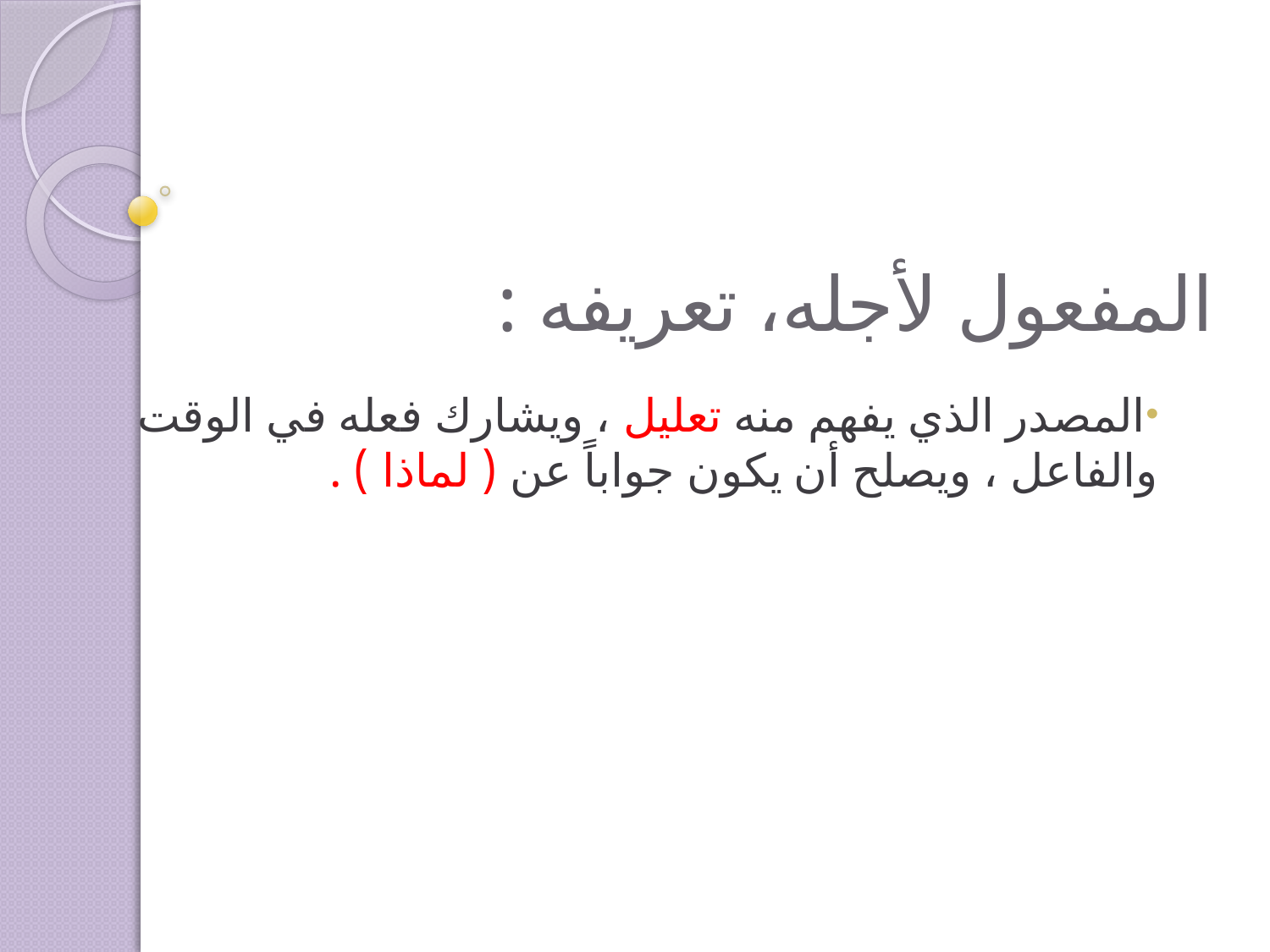

# المفعول لأجله، تعريفه :
المصدر الذي يفهم منه تعليل ، ويشارك فعله في الوقت والفاعل ، ويصلح أن يكون جواباً عن ( لماذا ) .